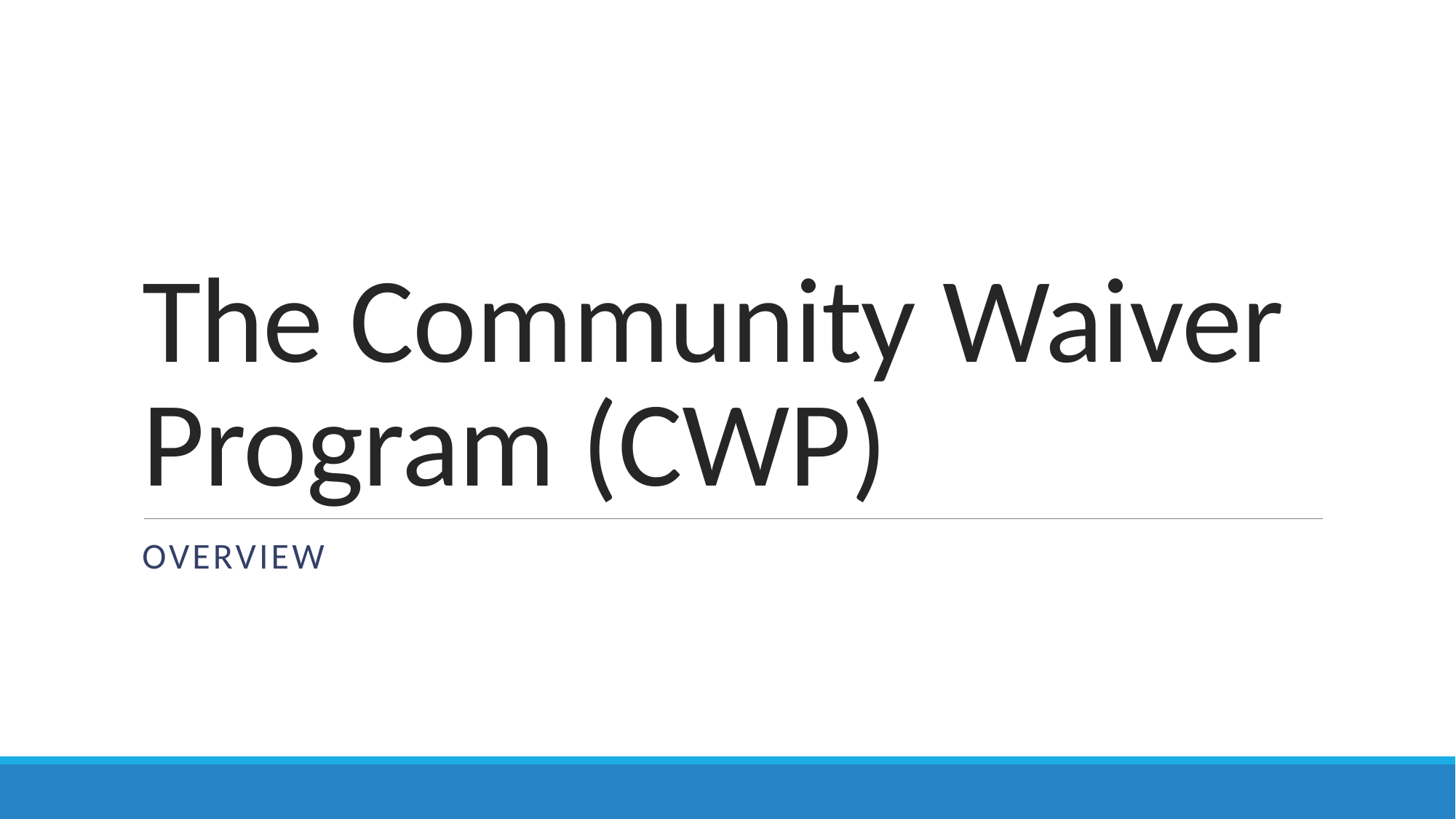

# The Community Waiver Program (CWP)
overview